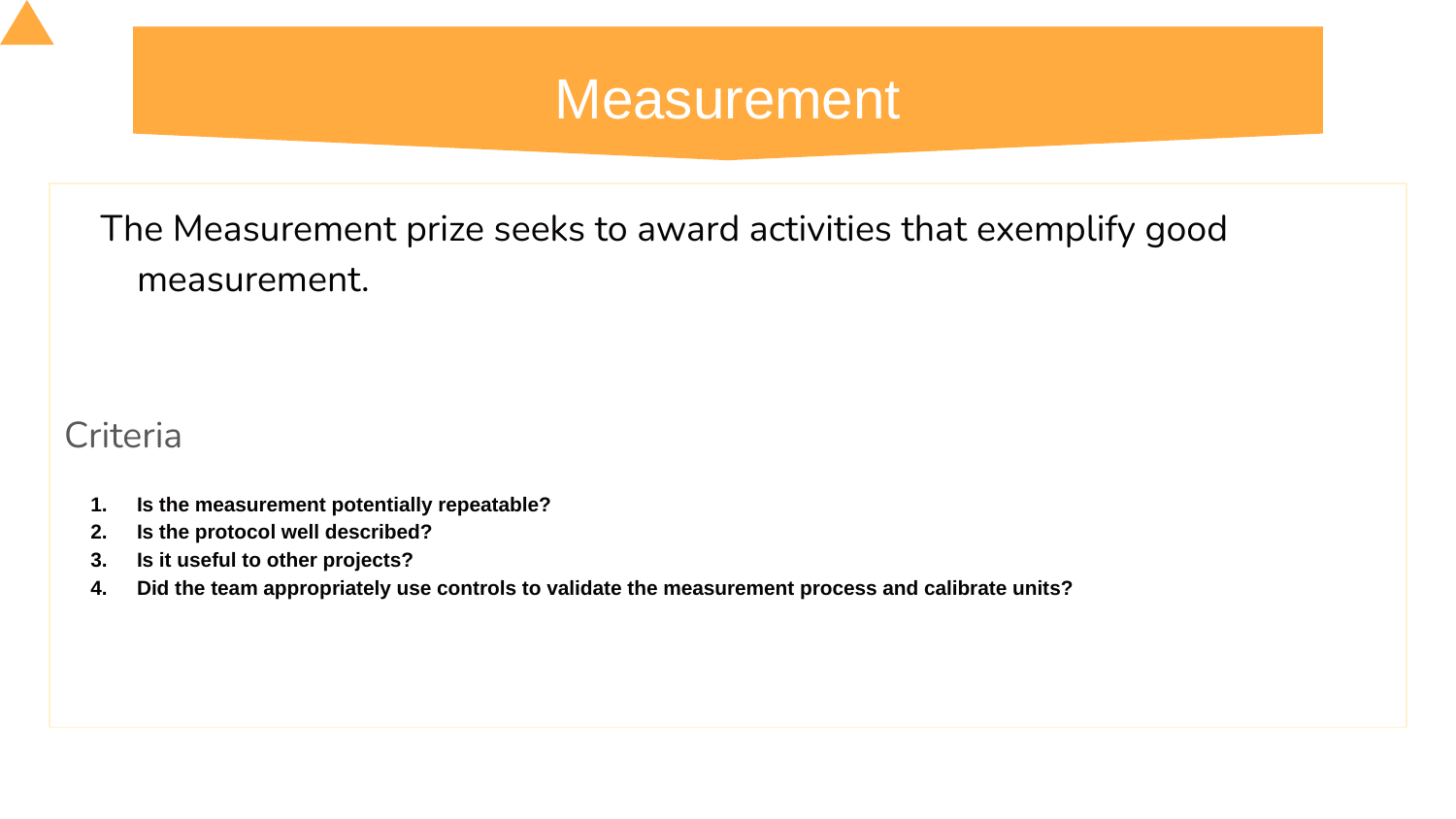

# Measurement
The Measurement prize seeks to award activities that exemplify good measurement.

Criteria
Is the measurement potentially repeatable?
Is the protocol well described?
Is it useful to other projects?
Did the team appropriately use controls to validate the measurement process and calibrate units?